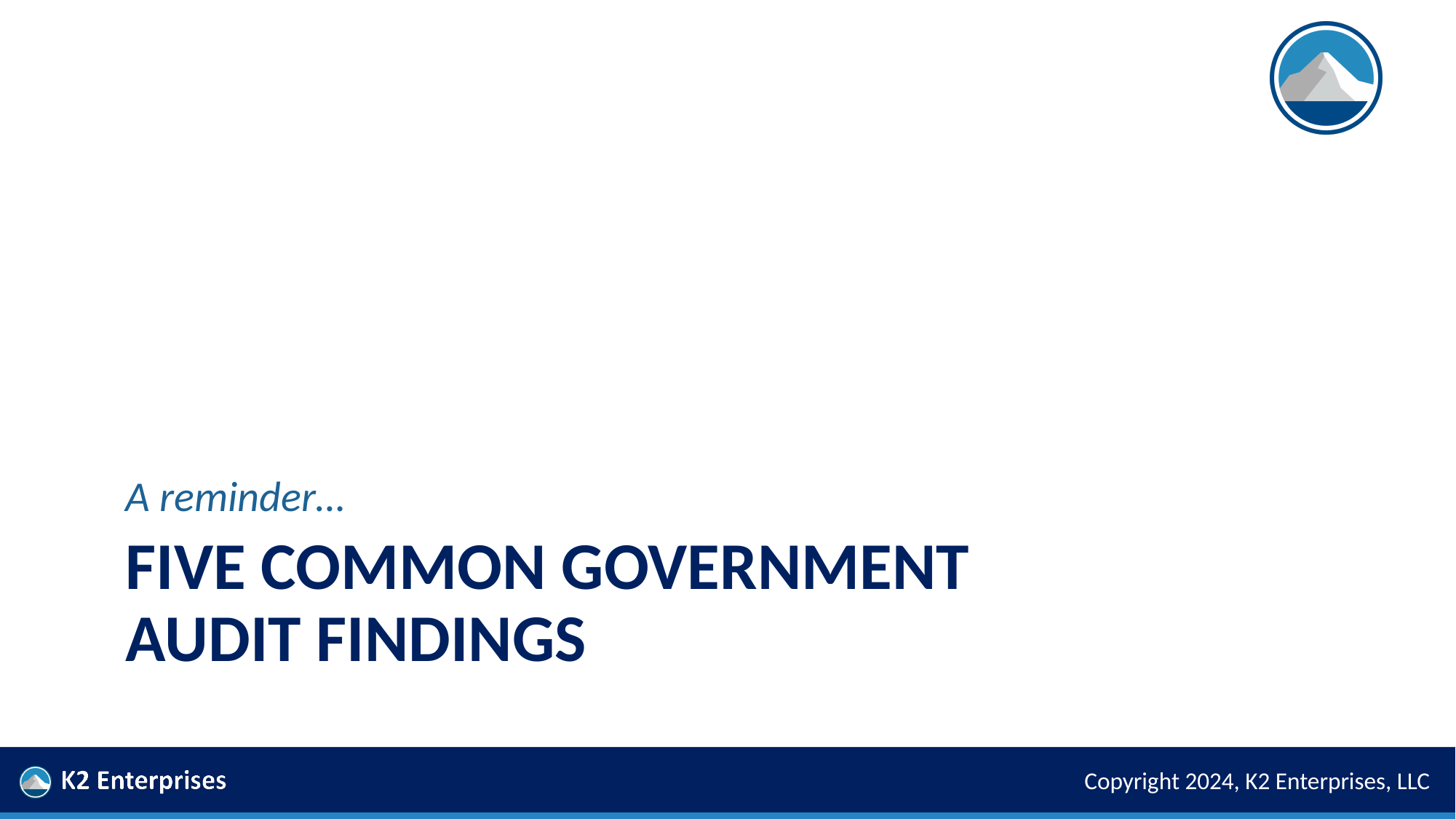

A reminder…
# Five common government audit findings